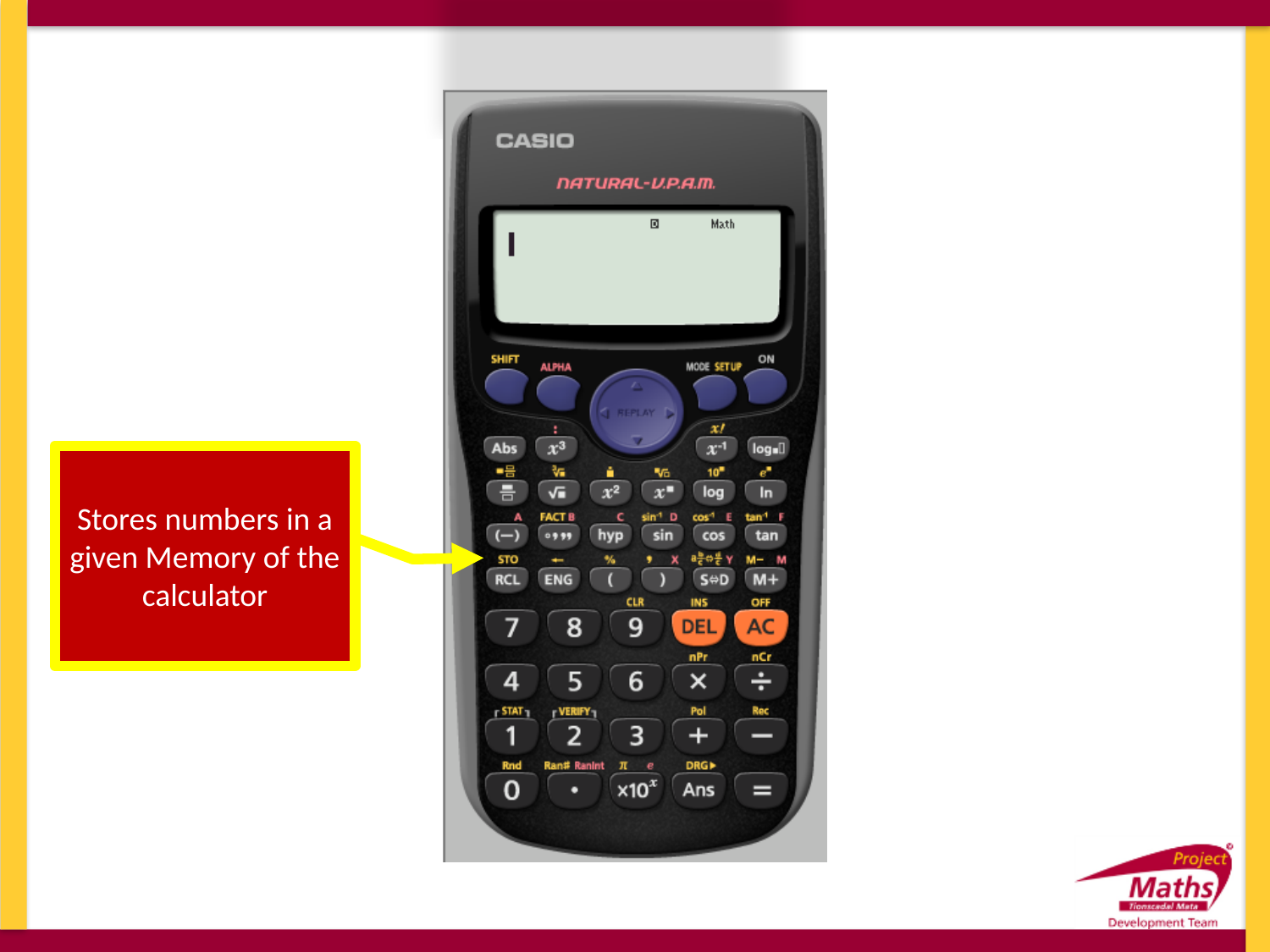

Stores numbers in a given Memory of the calculator